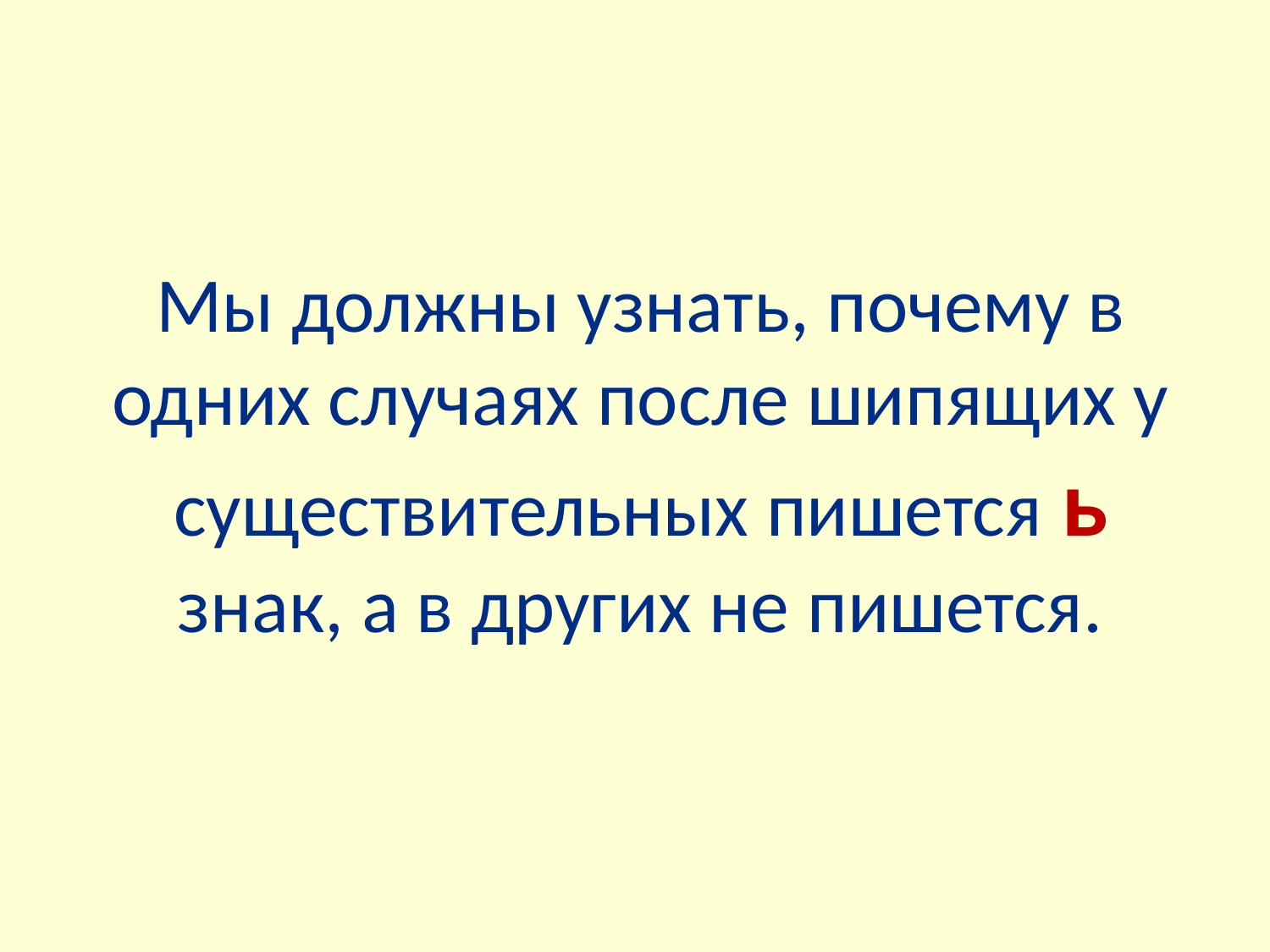

# Мы должны узнать, почему в одних случаях после шипящих у существительных пишется ь знак, а в других не пишется.